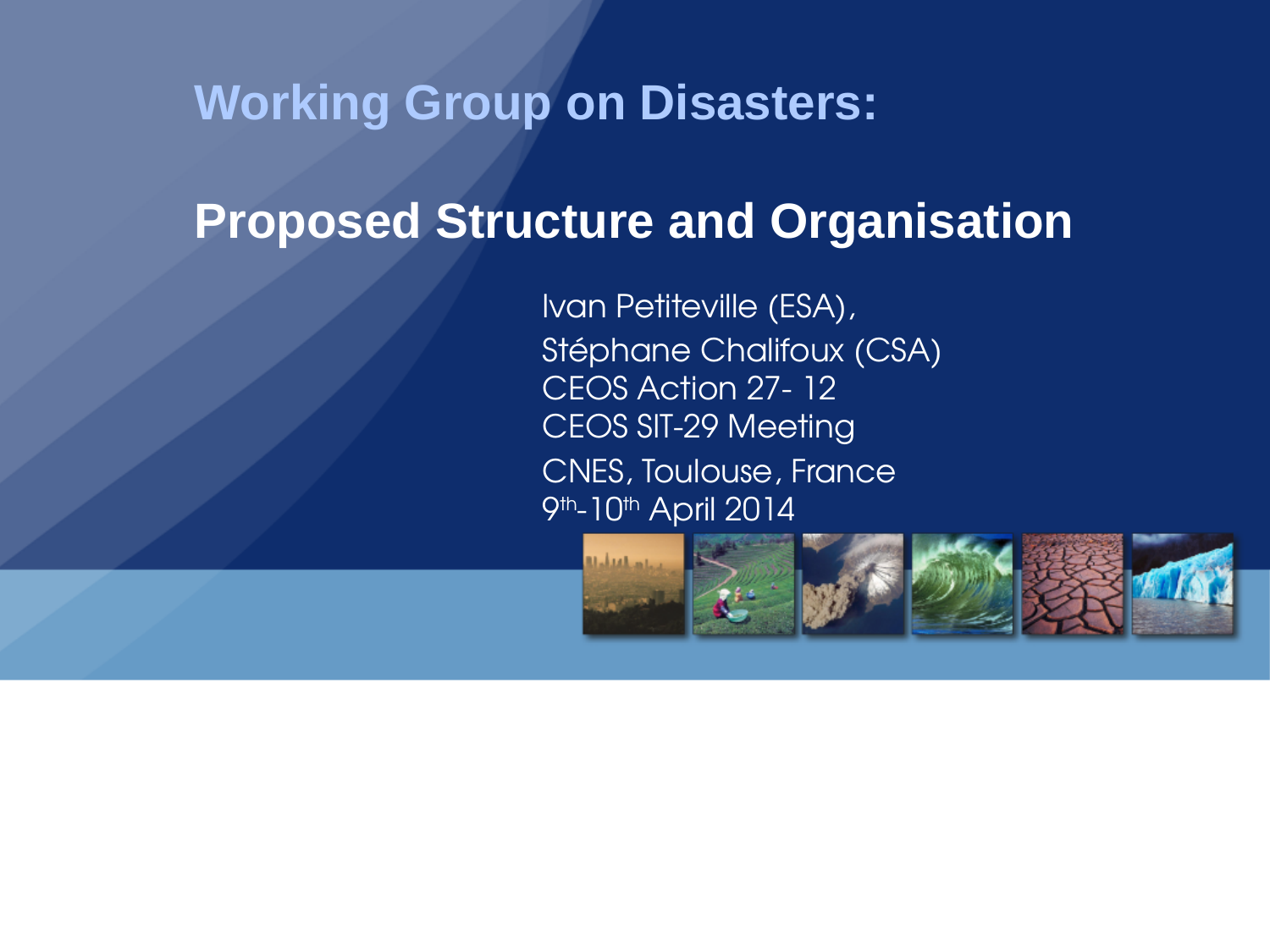

# Working Group on Disasters: Proposed Structure and Organisation
Ivan Petiteville (ESA),
Stéphane Chalifoux (CSA)
CEOS Action 27- 12
CEOS SIT-29 Meeting
CNES, Toulouse, France
9th-10th April 2014